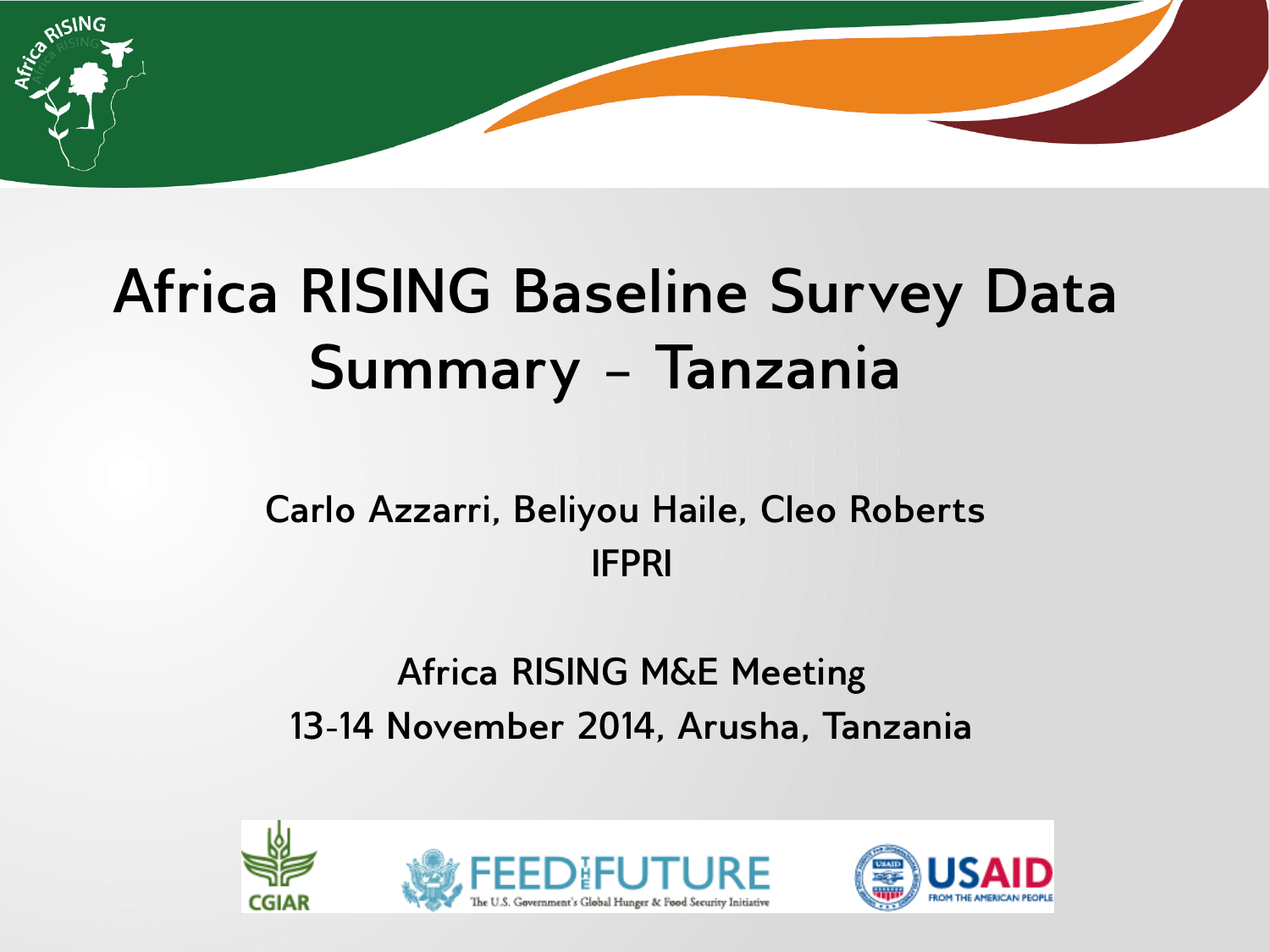

Africa RISING Baseline Survey Data Summary – Tanzania

Carlo Azzarri, Beliyou Haile, Cleo Roberts
IFPRI

Africa RISING M&E Meeting
13-14 November 2014, Arusha, Tanzania